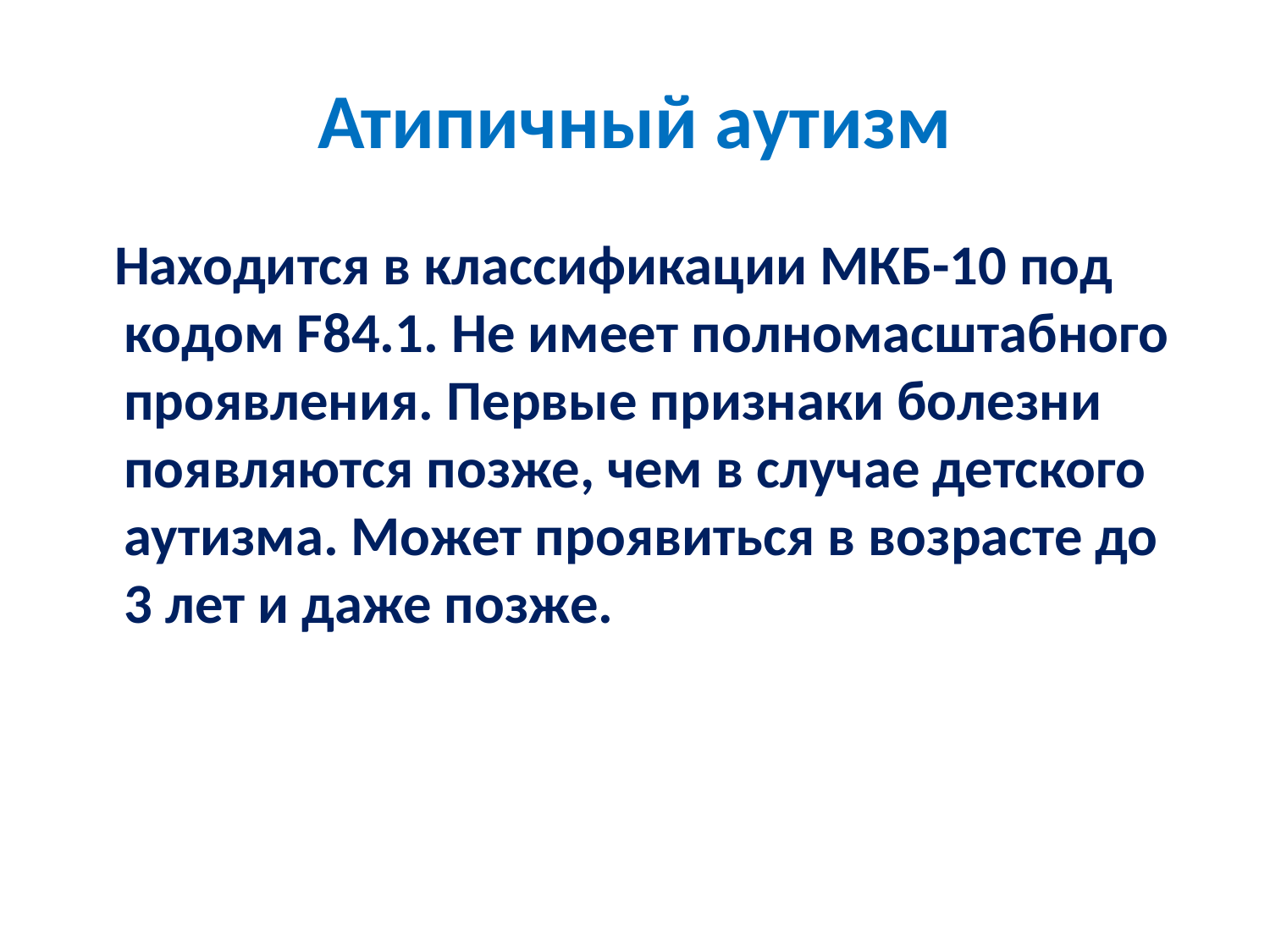

# Атипичный аутизм
   Находится в классификации МКБ-10 под кодом F84.1. Не имеет полномасштабного проявления. Первые признаки болезни появляются позже, чем в случае детского аутизма. Может проявиться в возрасте до 3 лет и даже позже.